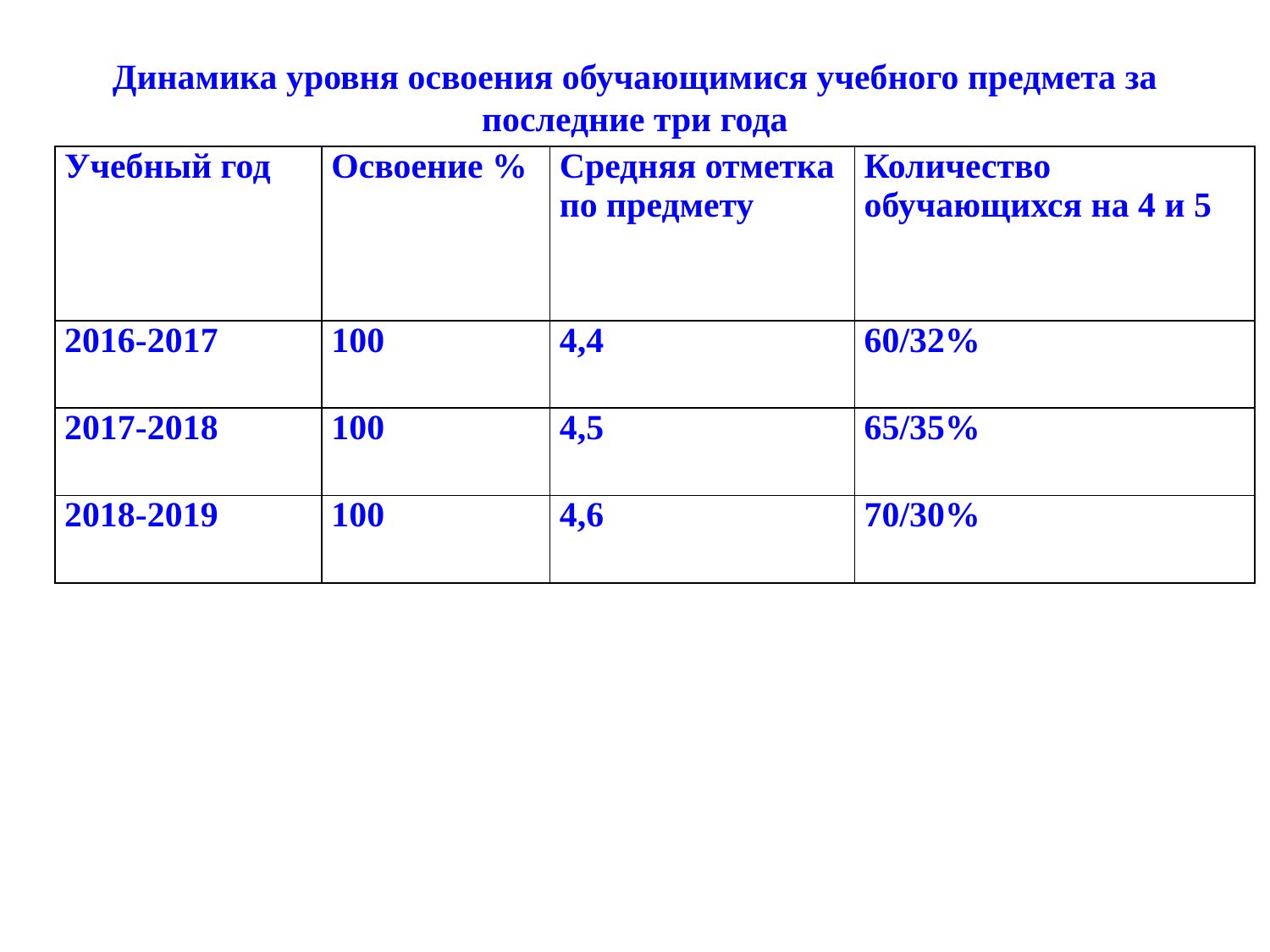

# Динамика уровня освоения обучающимися учебного предмета за последние три года
| Учебный год | Освоение % | Средняя отметка по предмету | Количество обучающихся на 4 и 5 |
| --- | --- | --- | --- |
| 2016-2017 | 100 | 4,4 | 60/32% |
| 2017-2018 | 100 | 4,5 | 65/35% |
| 2018-2019 | 100 | 4,6 | 70/30% |